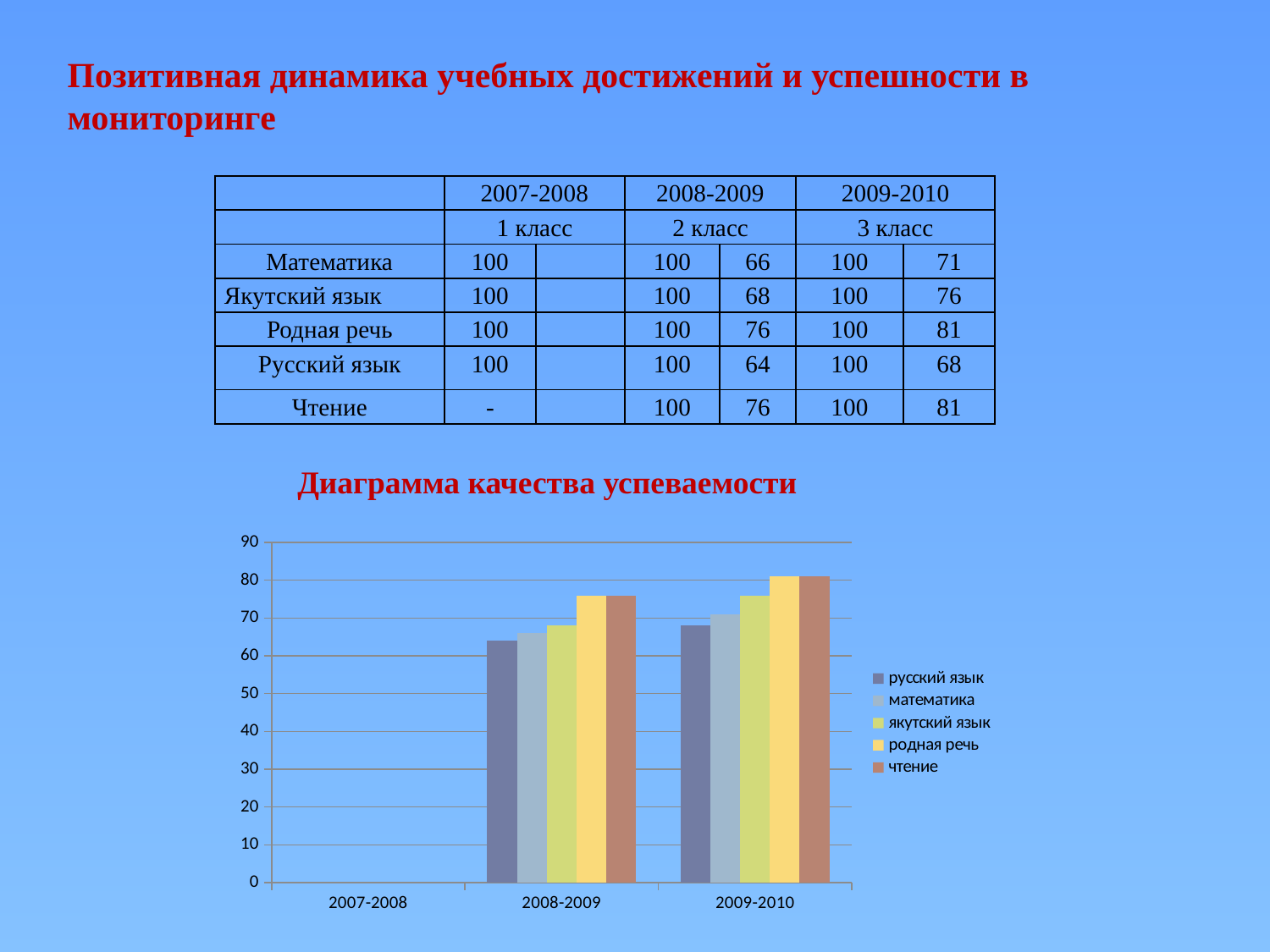

Позитивная динамика учебных достижений и успешности в мониторинге
|  | 2007-2008 |  | 2008-2009 |  | 2009-2010 |  |
| --- | --- | --- | --- | --- | --- | --- |
|  | 1 класс |  | 2 класс |  | 3 класс |  |
| Математика | 100 |  | 100 | 66 | 100 | 71 |
| Якутский язык | 100 |  | 100 | 68 | 100 | 76 |
| Родная речь | 100 |  | 100 | 76 | 100 | 81 |
| Русский язык | 100 |  | 100 | 64 | 100 | 68 |
| Чтение | - |  | 100 | 76 | 100 | 81 |
Диаграмма качества успеваемости

### Chart

| Category | русский язык | математика | якутский язык | родная речь | чтение |
|---|---|---|---|---|---|
| 2007-2008 | None | None | None | None | None |
| 2008-2009 | 64.0 | 66.0 | 68.0 | 76.0 | 76.0 |
| 2009-2010 | 68.0 | 71.0 | 76.0 | 81.0 | 81.0 |